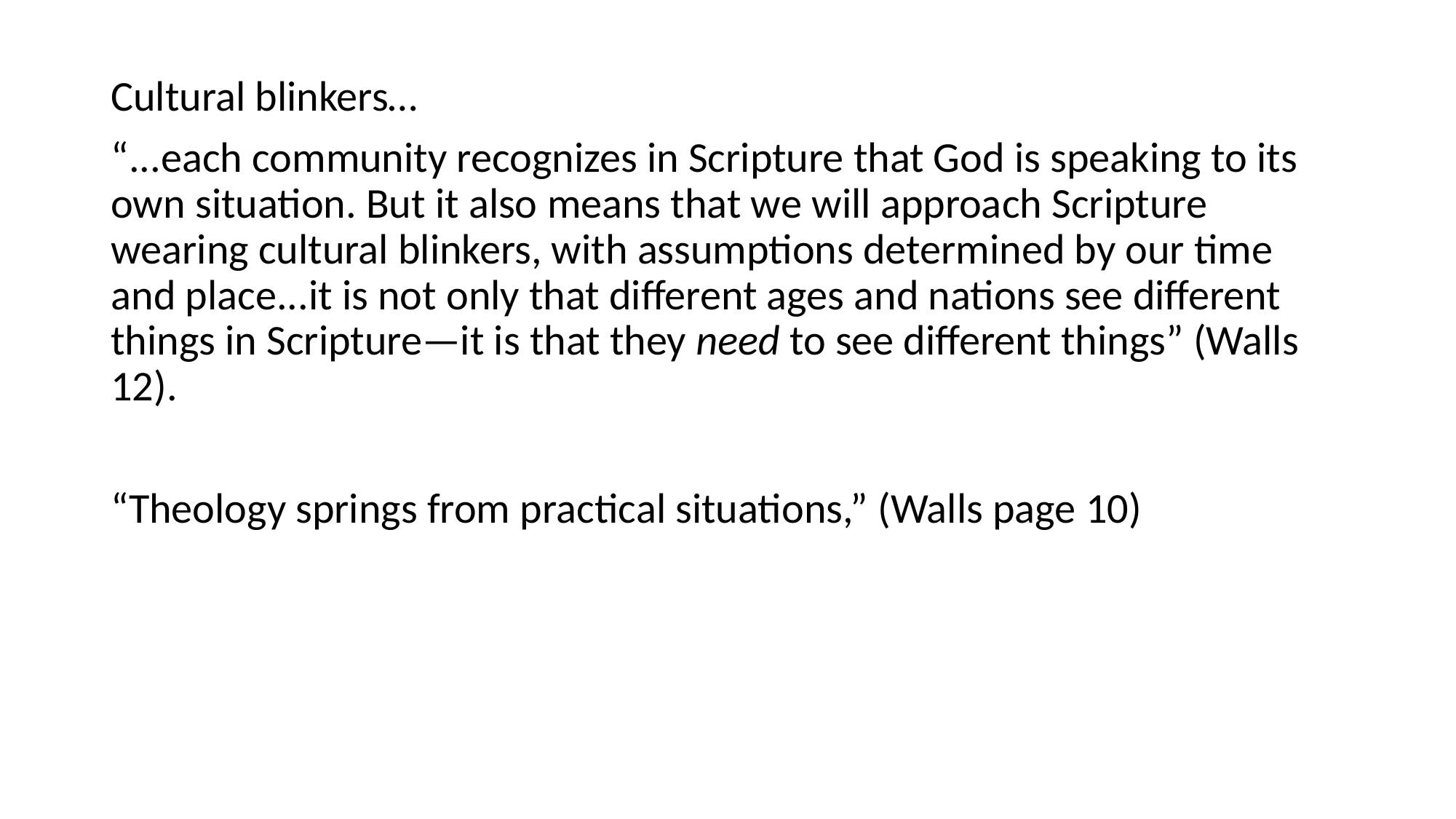

#
Cultural blinkers…
“...each community recognizes in Scripture that God is speaking to its own situation. But it also means that we will approach Scripture wearing cultural blinkers, with assumptions determined by our time and place...it is not only that different ages and nations see different things in Scripture—it is that they need to see different things” (Walls 12).

“Theology springs from practical situations,” (Walls page 10)